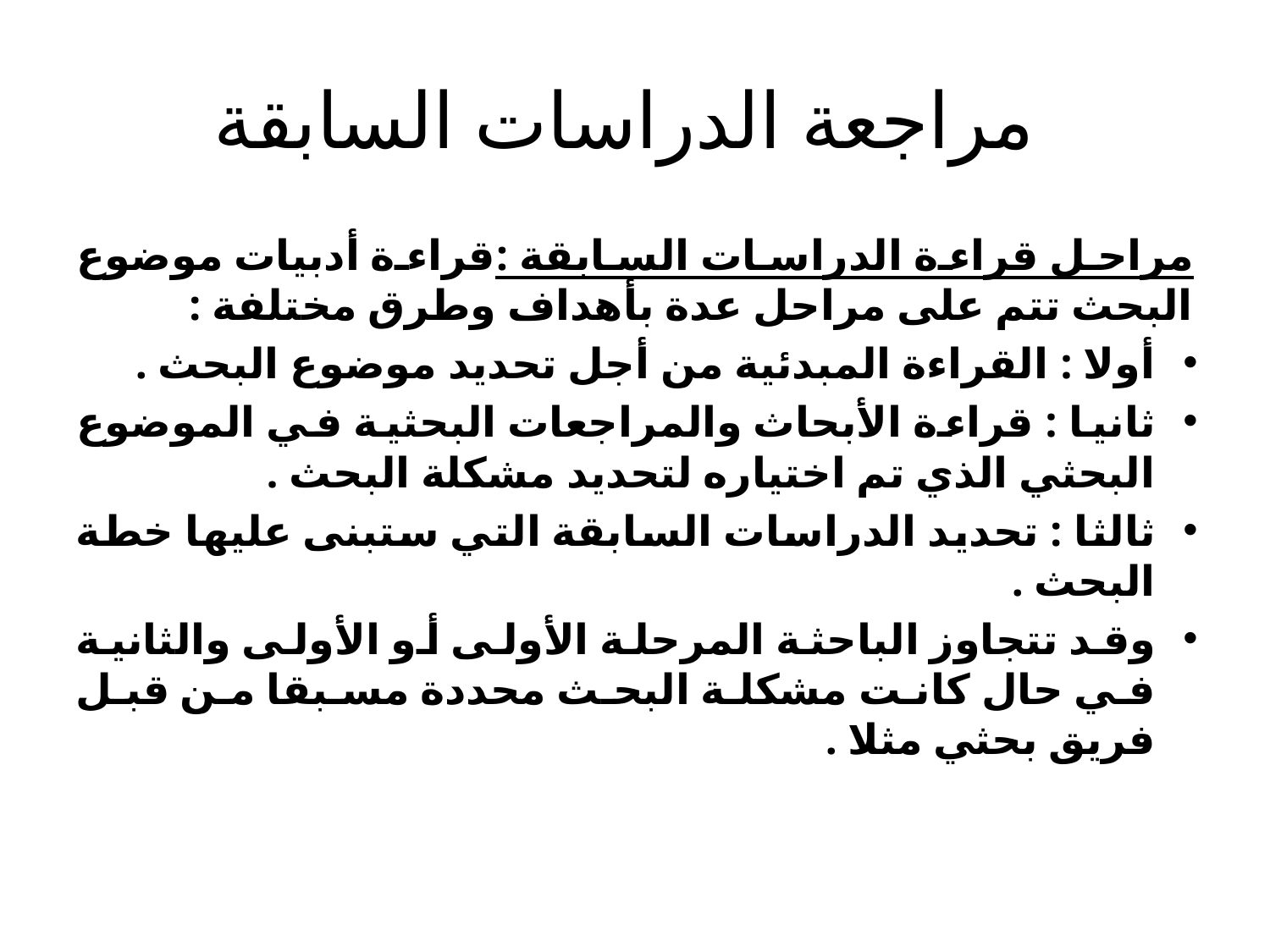

# مراجعة الدراسات السابقة
مراحل قراءة الدراسات السابقة :قراءة أدبيات موضوع البحث تتم على مراحل عدة بأهداف وطرق مختلفة :
أولا : القراءة المبدئية من أجل تحديد موضوع البحث .
ثانيا : قراءة الأبحاث والمراجعات البحثية في الموضوع البحثي الذي تم اختياره لتحديد مشكلة البحث .
ثالثا : تحديد الدراسات السابقة التي ستبنى عليها خطة البحث .
وقد تتجاوز الباحثة المرحلة الأولى أو الأولى والثانية في حال كانت مشكلة البحث محددة مسبقا من قبل فريق بحثي مثلا .